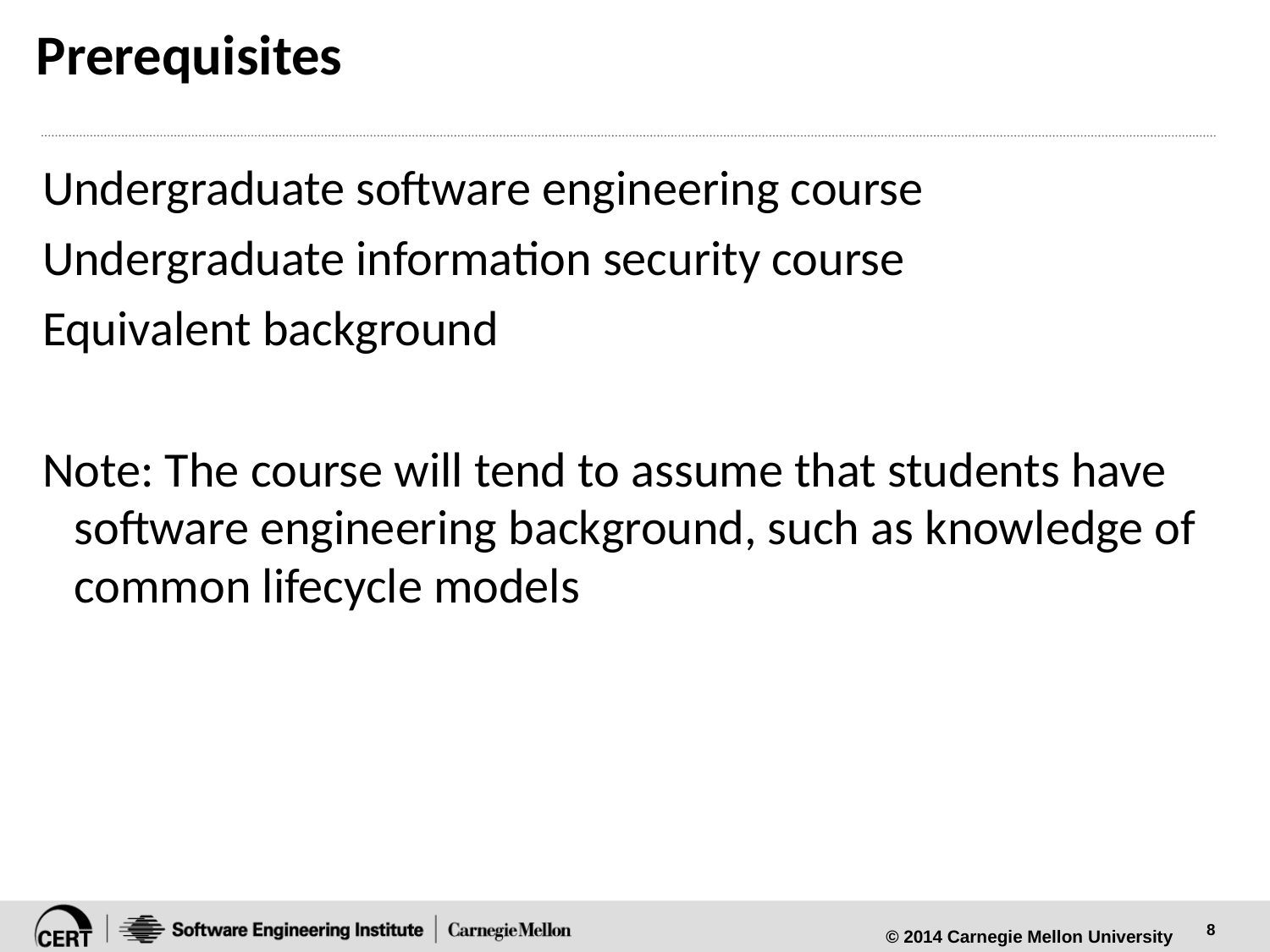

# Prerequisites
Undergraduate software engineering course
Undergraduate information security course
Equivalent background

Note: The course will tend to assume that students have software engineering background, such as knowledge of common lifecycle models